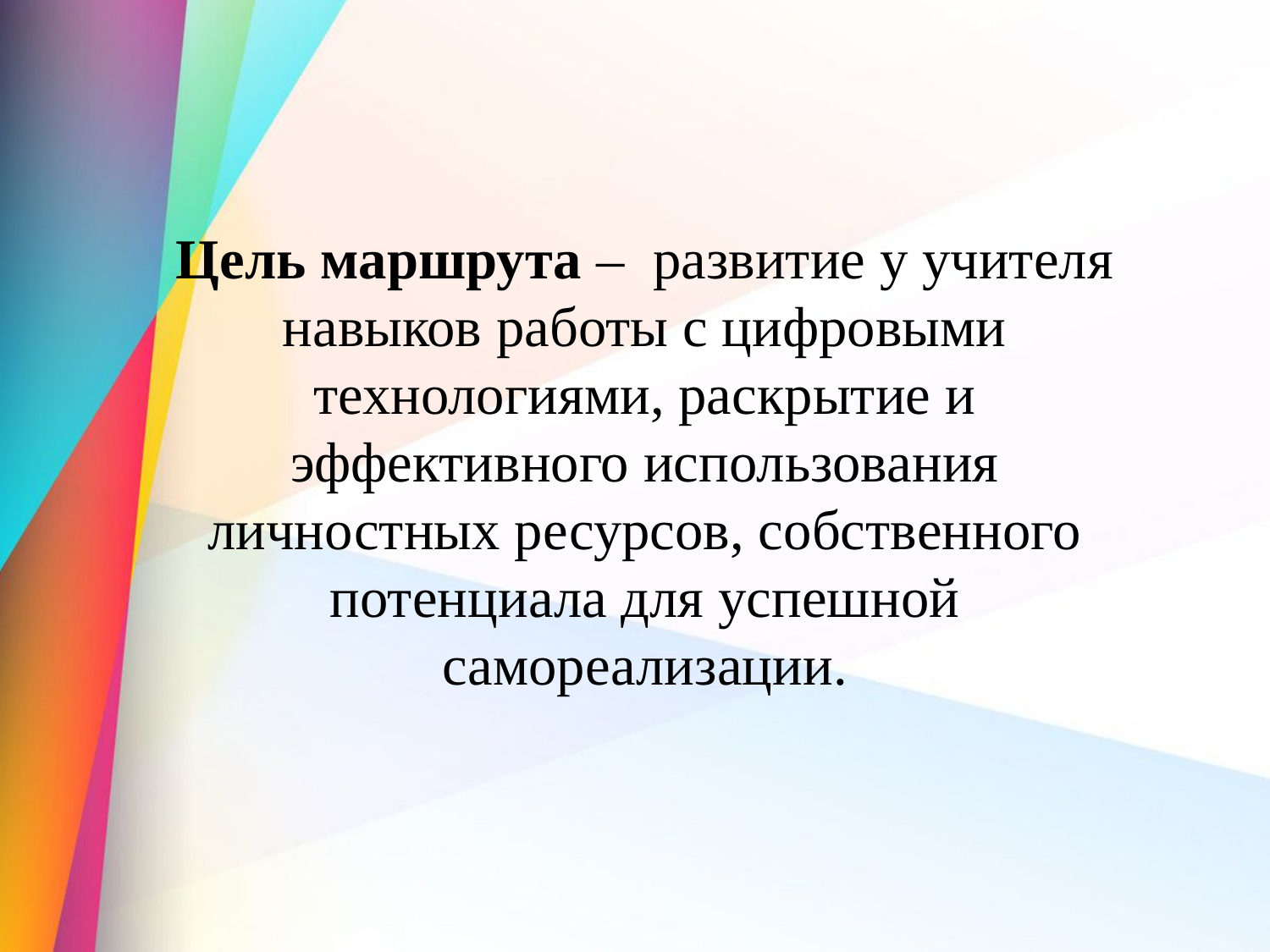

Цель маршрута –  развитие у учителя навыков работы с цифровыми технологиями, раскрытие и эффективного использования личностных ресурсов, собственного потенциала для успешной самореализации.